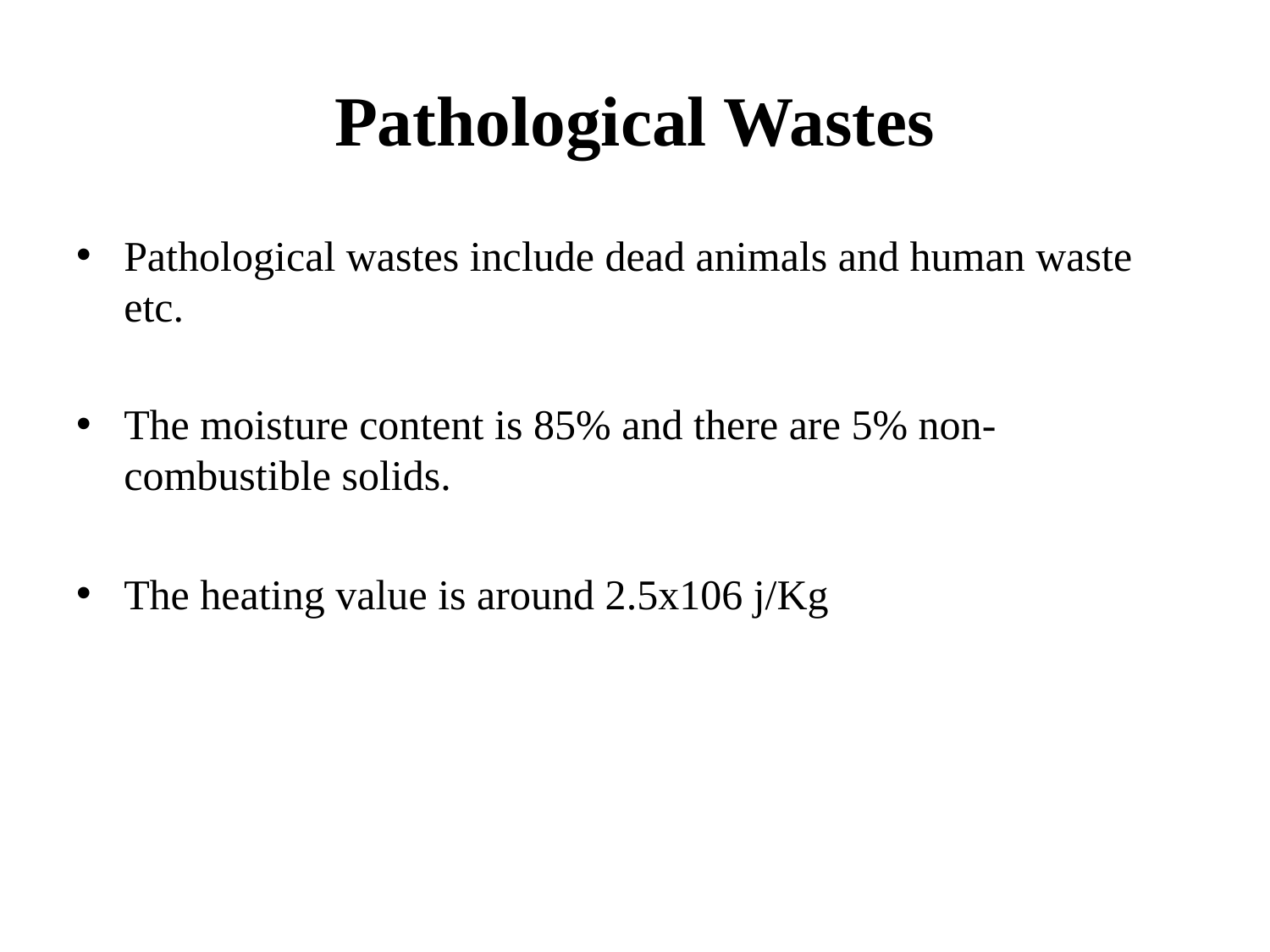

# Pathological Wastes
Pathological wastes include dead animals and human waste etc.

The moisture content is 85% and there are 5% non-combustible solids.

The heating value is around 2.5x106 j/Kg